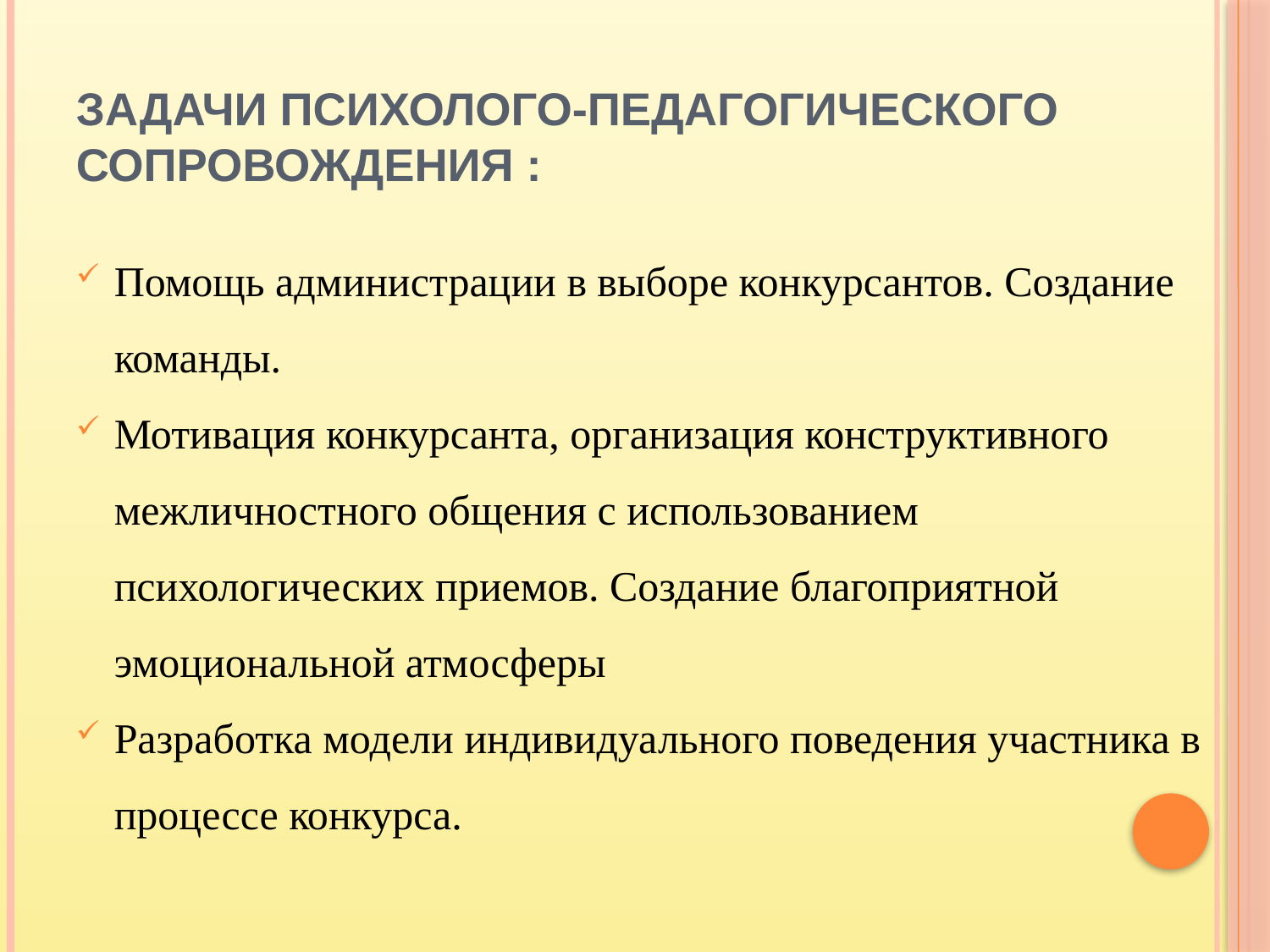

# Задачи психолого-педагогического сопровождения :
Помощь администрации в выборе конкурсантов. Создание команды.
Мотивация конкурсанта, организация конструктивного межличностного общения с использованием психологических приемов. Создание благоприятной  эмоциональной атмосферы
Разработка модели индивидуального поведения участника в процессе конкурса.